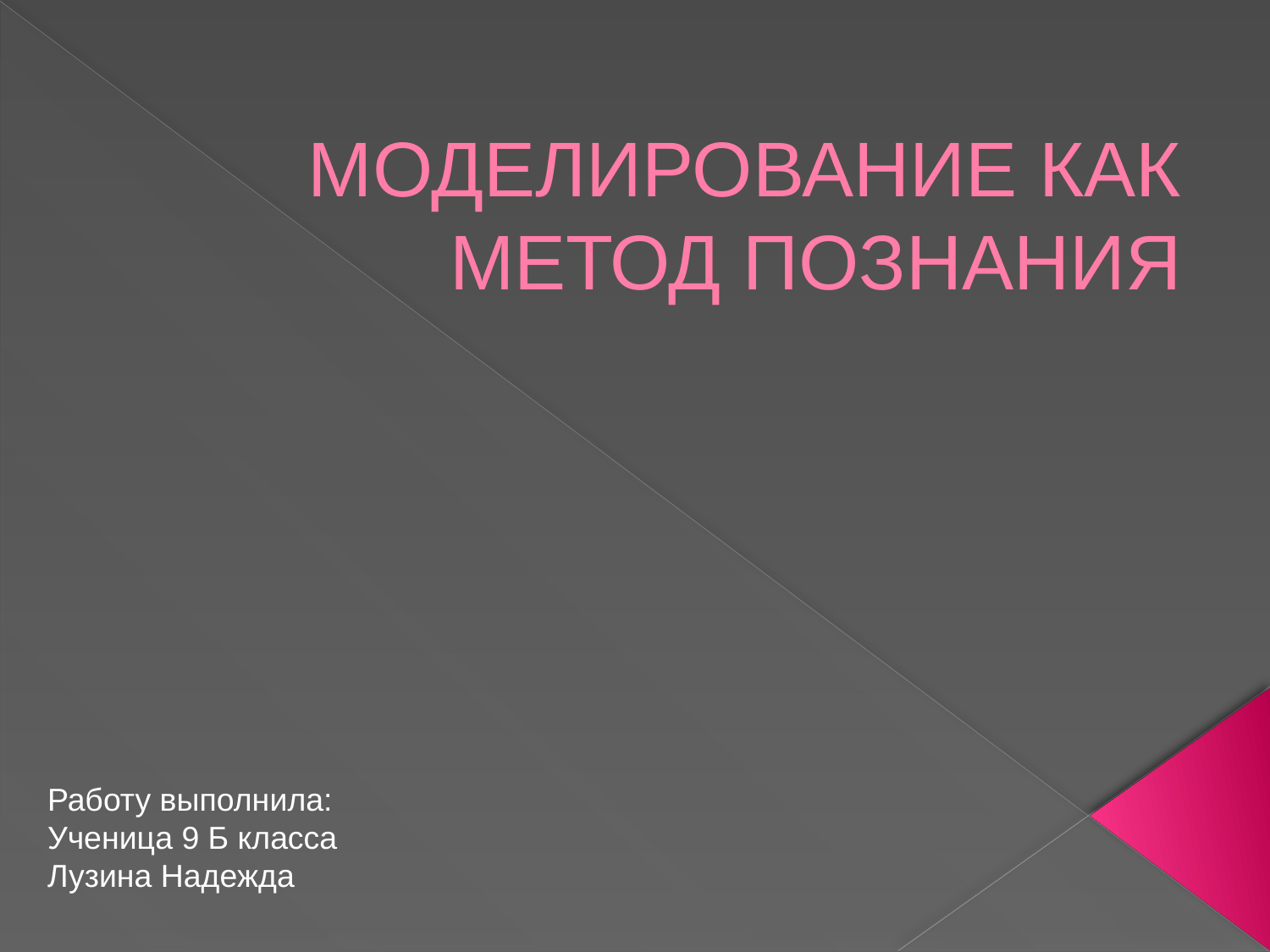

# МОДЕЛИРОВАНИЕ КАК МЕТОД ПОЗНАНИЯ
Работу выполнила:
Ученица 9 Б класса
Лузина Надежда